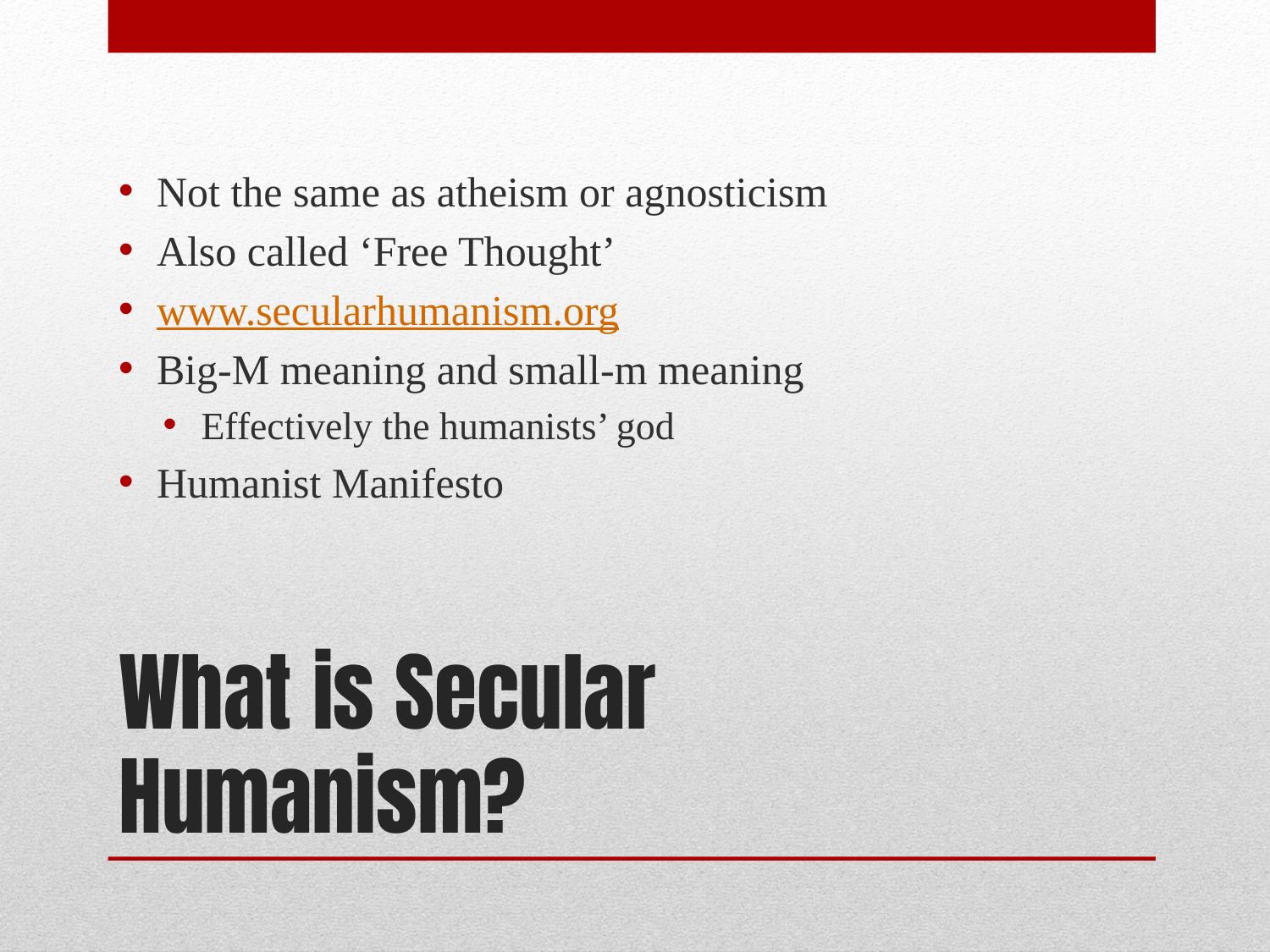

Not the same as atheism or agnosticism
Also called ‘Free Thought’
www.secularhumanism.org
Big-M meaning and small-m meaning
Effectively the humanists’ god
Humanist Manifesto

# What is Secular Humanism?